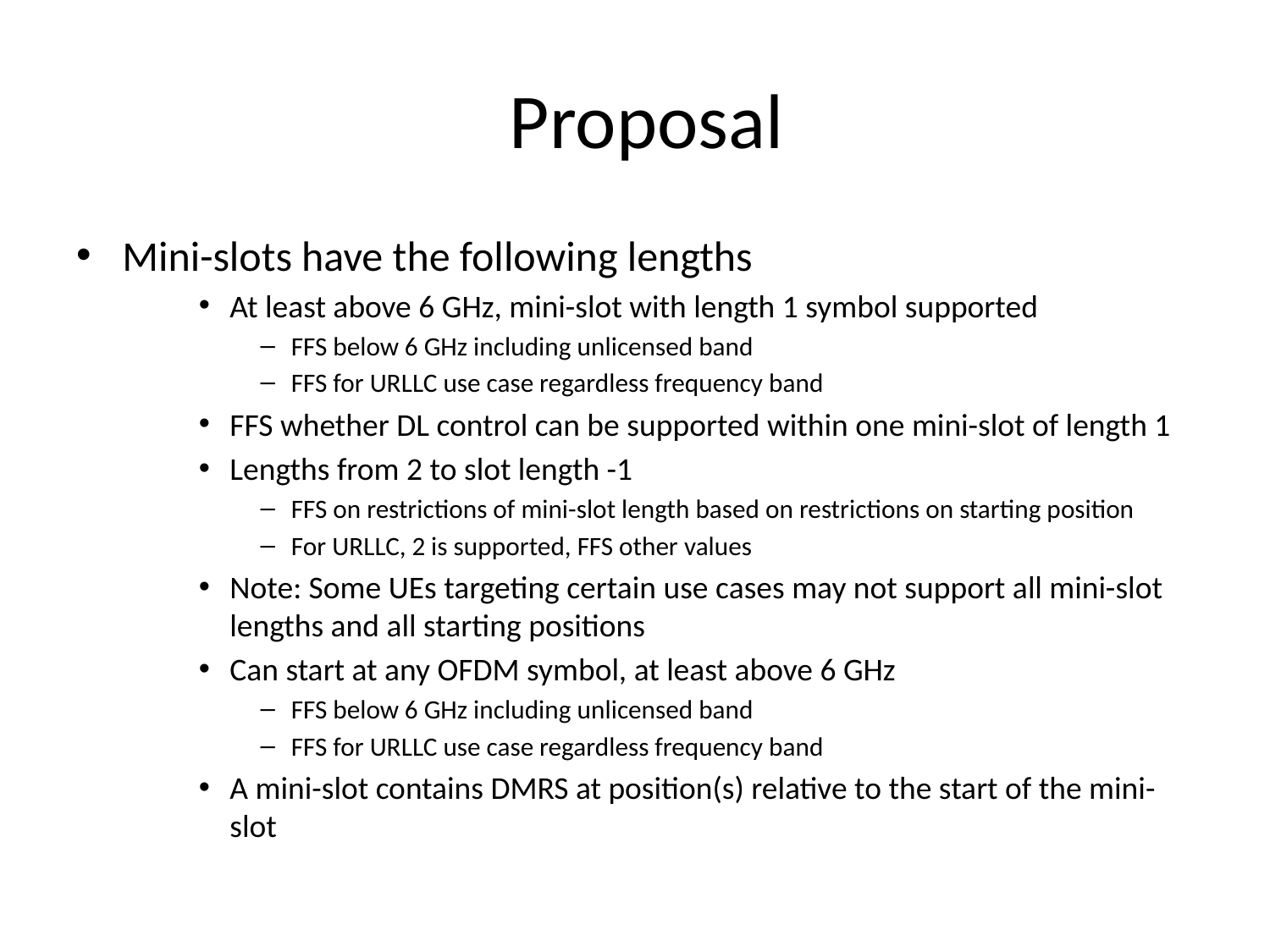

# Proposal
Mini-slots have the following lengths
At least above 6 GHz, mini-slot with length 1 symbol supported
FFS below 6 GHz including unlicensed band
FFS for URLLC use case regardless frequency band
FFS whether DL control can be supported within one mini-slot of length 1
Lengths from 2 to slot length -1
FFS on restrictions of mini-slot length based on restrictions on starting position
For URLLC, 2 is supported, FFS other values
Note: Some UEs targeting certain use cases may not support all mini-slot lengths and all starting positions
Can start at any OFDM symbol, at least above 6 GHz
FFS below 6 GHz including unlicensed band
FFS for URLLC use case regardless frequency band
A mini-slot contains DMRS at position(s) relative to the start of the mini-slot